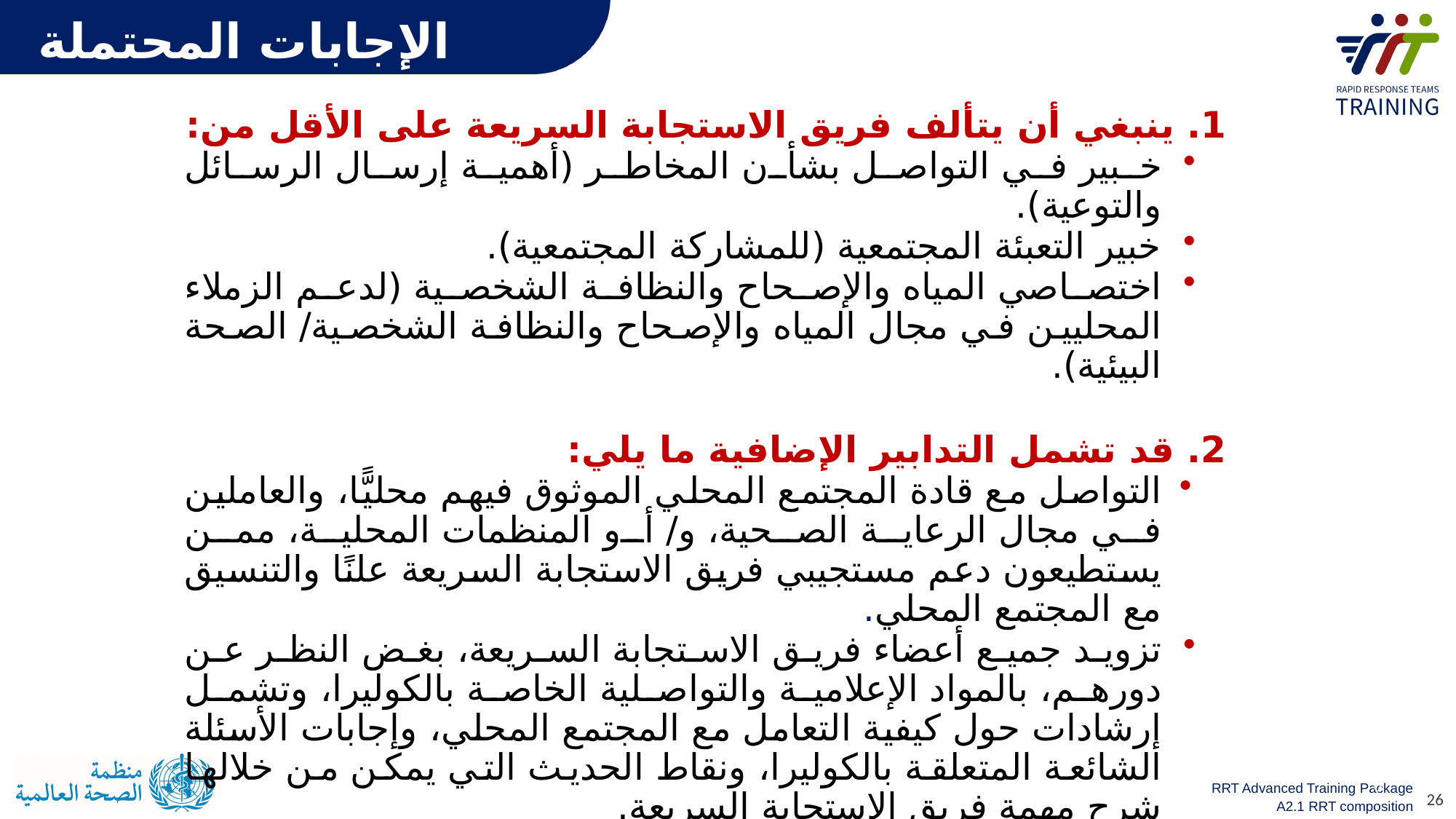

# الإجابات المحتملة
1. ينبغي أن يتألف فريق الاستجابة السريعة على الأقل من:
خبير في التواصل بشأن المخاطر (أهمية إرسال الرسائل والتوعية).
خبير التعبئة المجتمعية (للمشاركة المجتمعية).
اختصاصي المياه والإصحاح والنظافة الشخصية (لدعم الزملاء المحليين في مجال المياه والإصحاح والنظافة الشخصية/ الصحة البيئية‬).

2. قد تشمل التدابير الإضافية ما يلي:
التواصل مع قادة المجتمع المحلي الموثوق فيهم محليًّا، والعاملين في مجال الرعاية الصحية، و/ أو المنظمات المحلية، ممن يستطيعون دعم مستجيبي فريق الاستجابة السريعة علنًا والتنسيق مع المجتمع المحلي.
تزويد جميع أعضاء فريق الاستجابة السريعة، بغض النظر عن دورهم، بالمواد الإعلامية والتواصلية الخاصة بالكوليرا، وتشمل إرشادات حول كيفية التعامل مع المجتمع المحلي، وإجابات الأسئلة الشائعة المتعلقة بالكوليرا، ونقاط الحديث التي يمكن من خلالها شرح مهمة فريق الاستجابة السريعة.

26